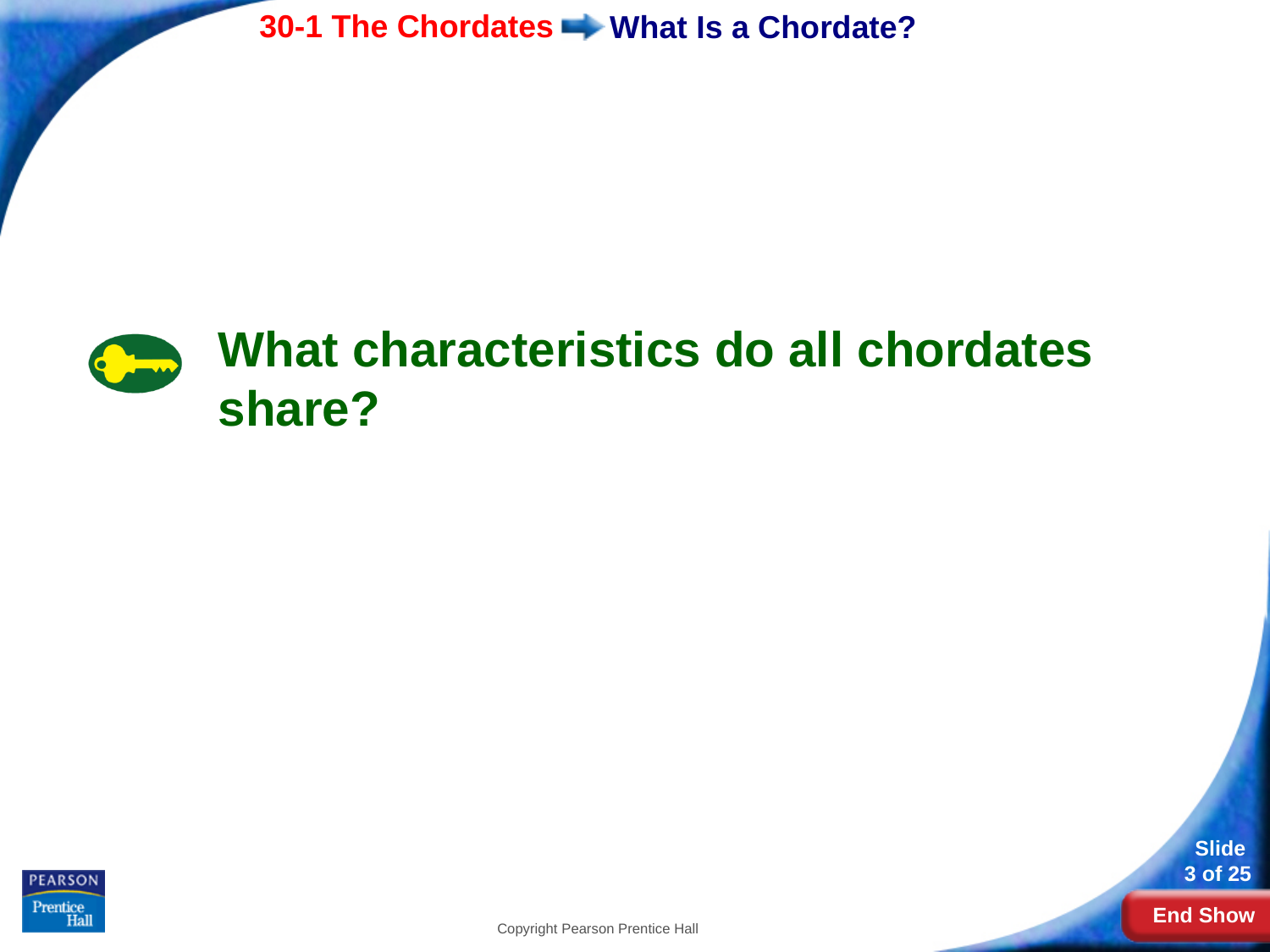

# What Is a Chordate?

What characteristics do all chordates share?

Copyright Pearson Prentice Hall